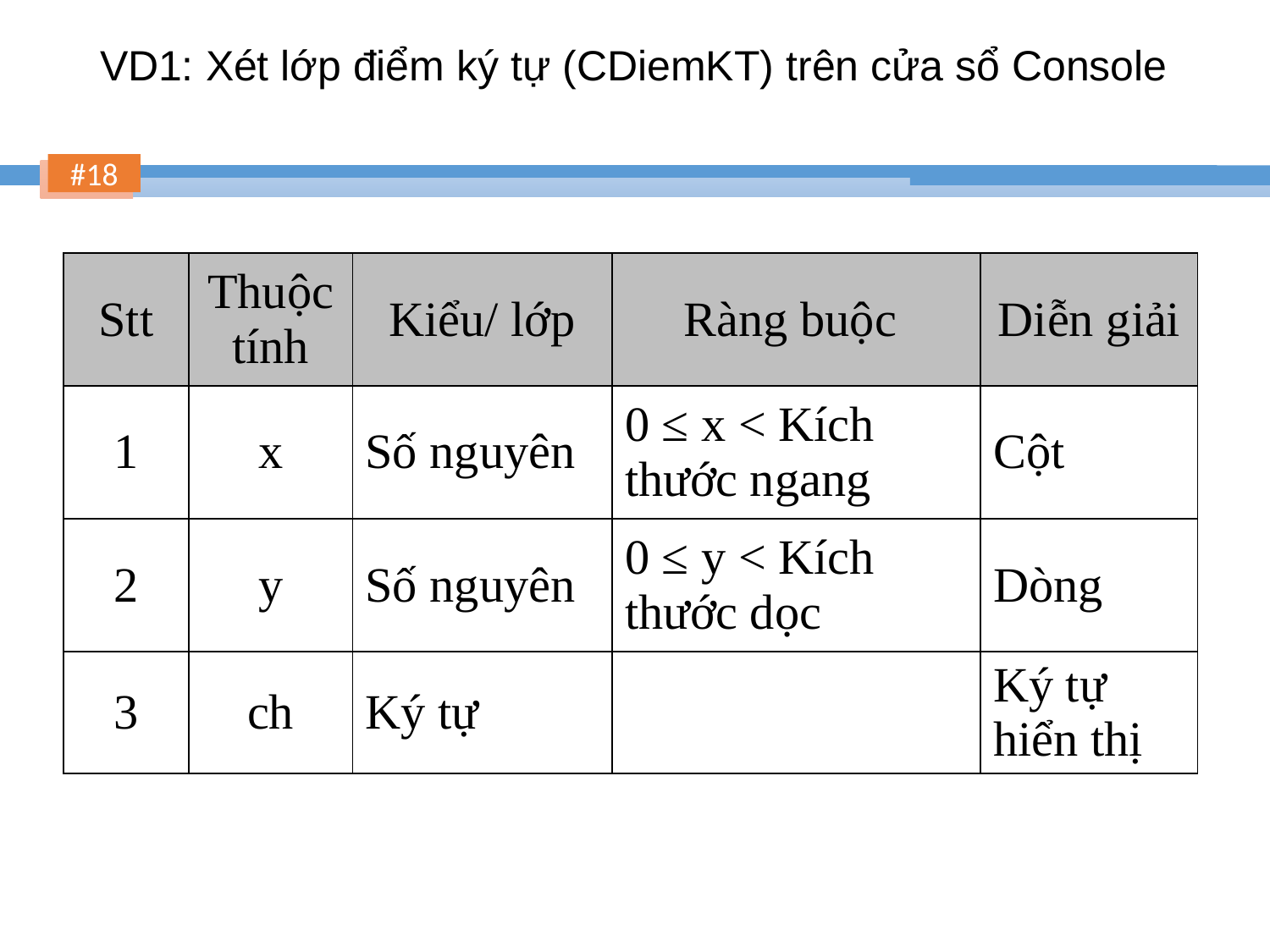

# VD1: Xét lớp điểm ký tự (CDiemKT) trên cửa sổ Console

| Stt | Thuộc tính | Kiểu/ lớp | Ràng buộc | Diễn giải |
| --- | --- | --- | --- | --- |
| 1 | x | Số nguyên | 0 ≤ x < Kích thước ngang | Cột |
| 2 | y | Số nguyên | 0 ≤ y < Kích thước dọc | Dòng |
| 3 | ch | Ký tự |  | Ký tự hiển thị |
18